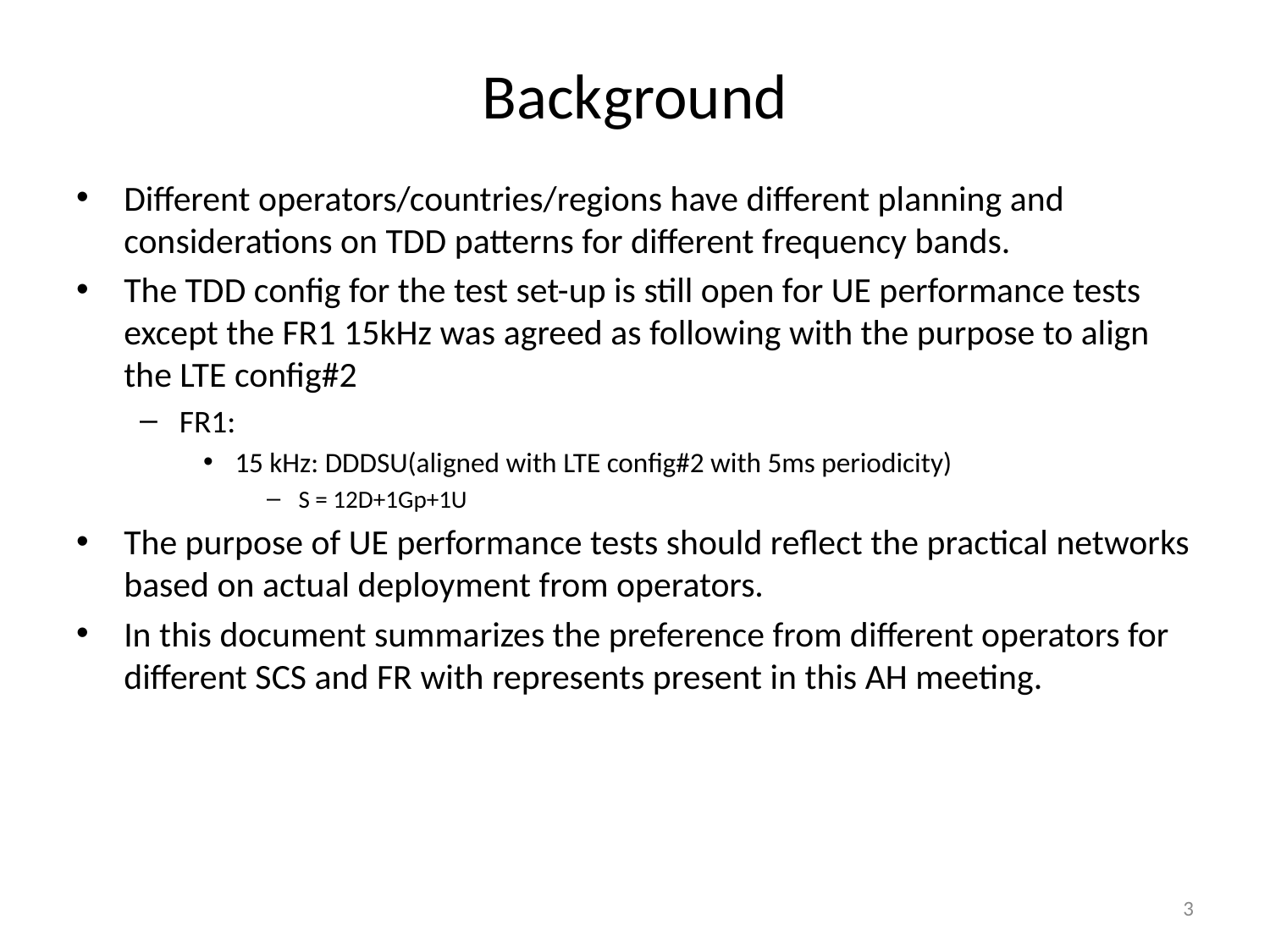

# Background
Different operators/countries/regions have different planning and considerations on TDD patterns for different frequency bands.
The TDD config for the test set-up is still open for UE performance tests except the FR1 15kHz was agreed as following with the purpose to align the LTE config#2
FR1:
15 kHz: DDDSU(aligned with LTE config#2 with 5ms periodicity)
S = 12D+1Gp+1U
The purpose of UE performance tests should reflect the practical networks based on actual deployment from operators.
In this document summarizes the preference from different operators for different SCS and FR with represents present in this AH meeting.
3